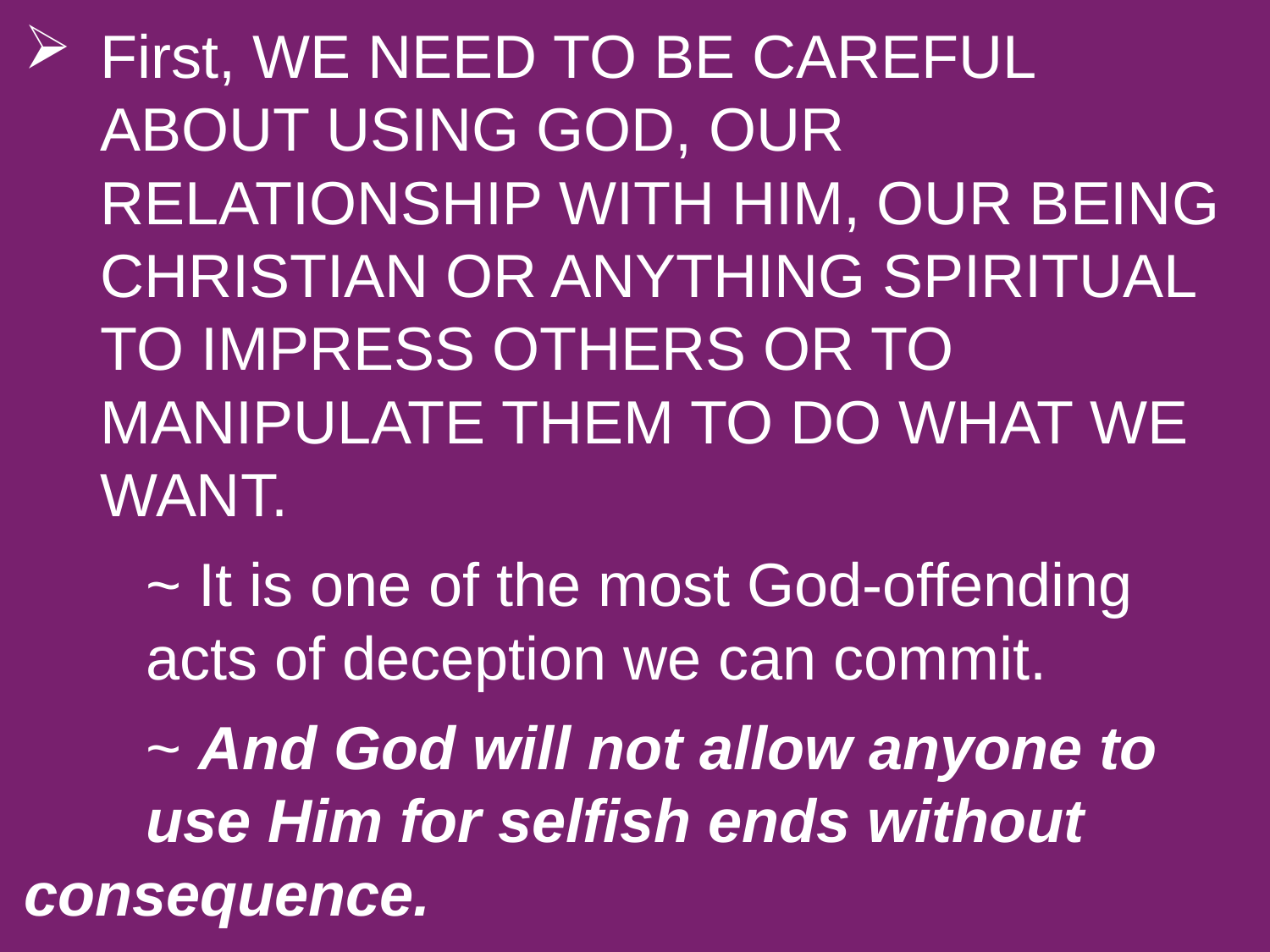

First, WE NEED TO BE CAREFUL ABOUT USING GOD, OUR RELATIONSHIP WITH HIM, OUR BEING CHRISTIAN OR ANYTHING SPIRITUAL TO IMPRESS OTHERS OR TO MANIPULATE THEM TO DO WHAT WE WANT.
		~ It is one of the most God-offending 					acts of deception we can commit.
		~ And God will not allow anyone to 				use Him for selfish ends without 					consequence.